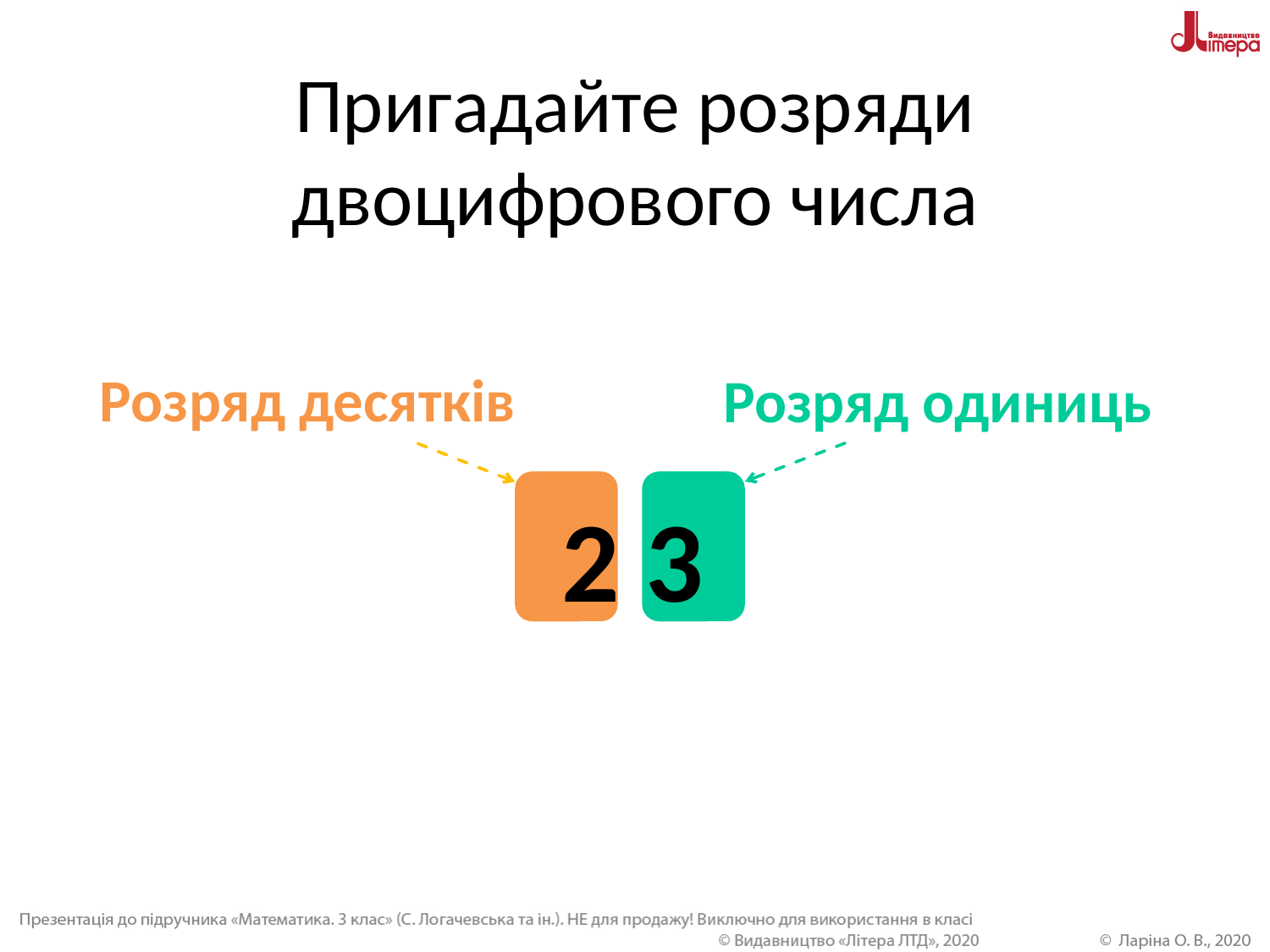

# Пригадайте розряди двоцифрового числа
Розряд десятків
Розряд одиниць

2 3